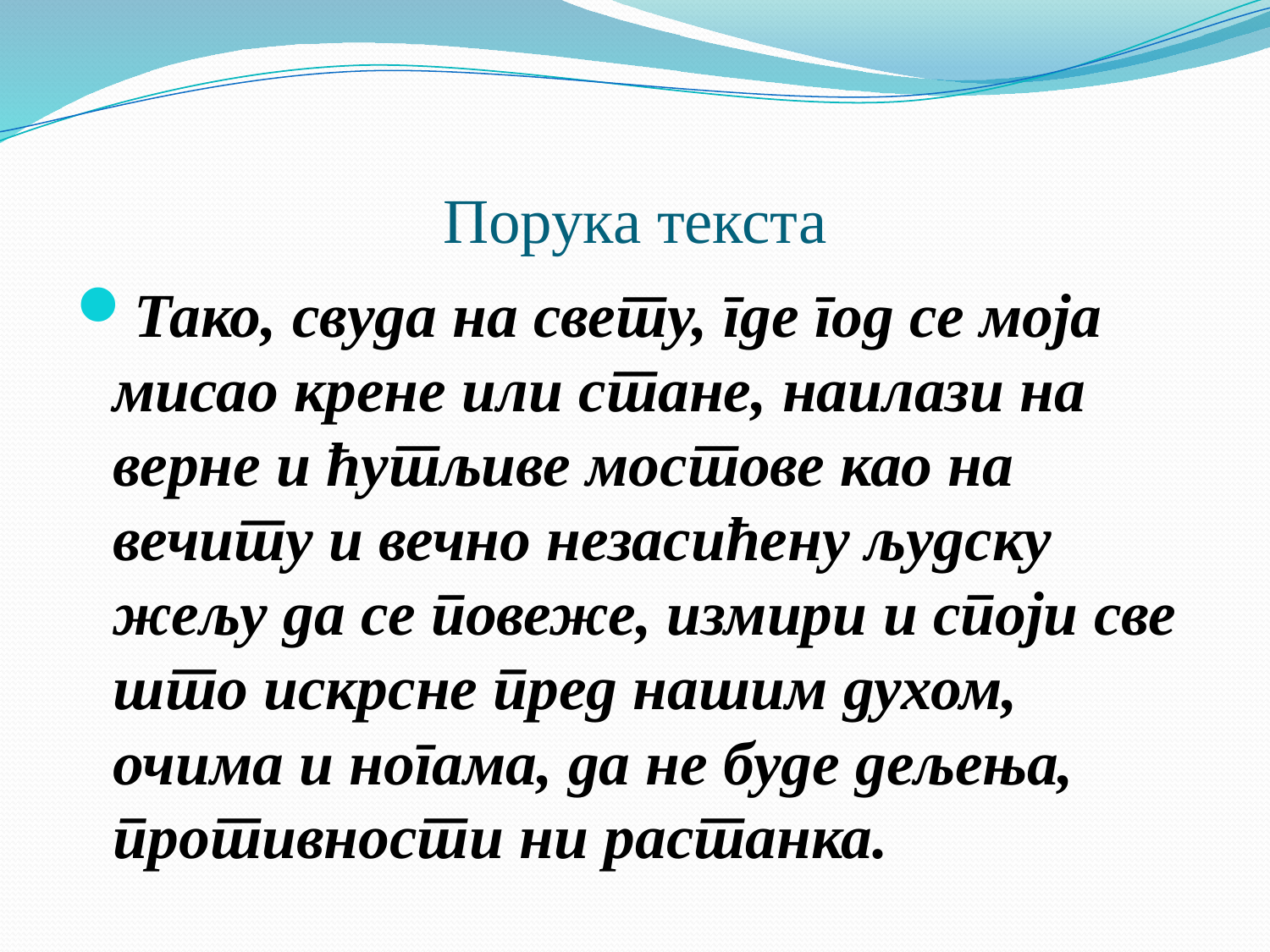

# Порука текста
Тако, свуда на свету, где год се моја мисао крене или стане, наилази на верне и ћутљиве мостове као на вечиту и вечно незасићену људску жељу да се повеже, измири и споји све што искрсне пред нашим духом, очима и ногама, да не буде дељења, противности ни растанка.